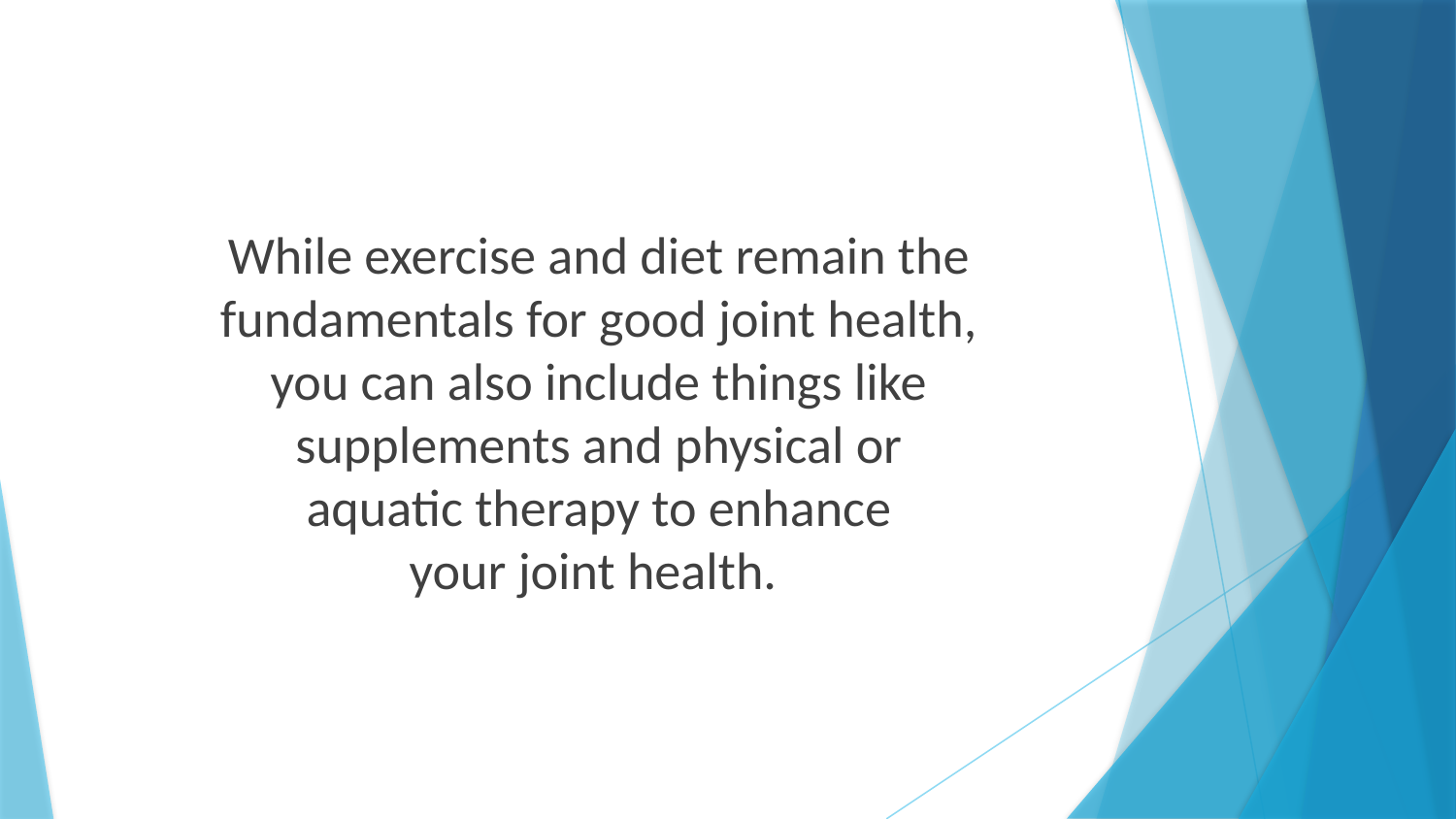

While exercise and diet remain the fundamentals for good joint health,
you can also include things like
supplements and physical or
aquatic therapy to enhance
your joint health.